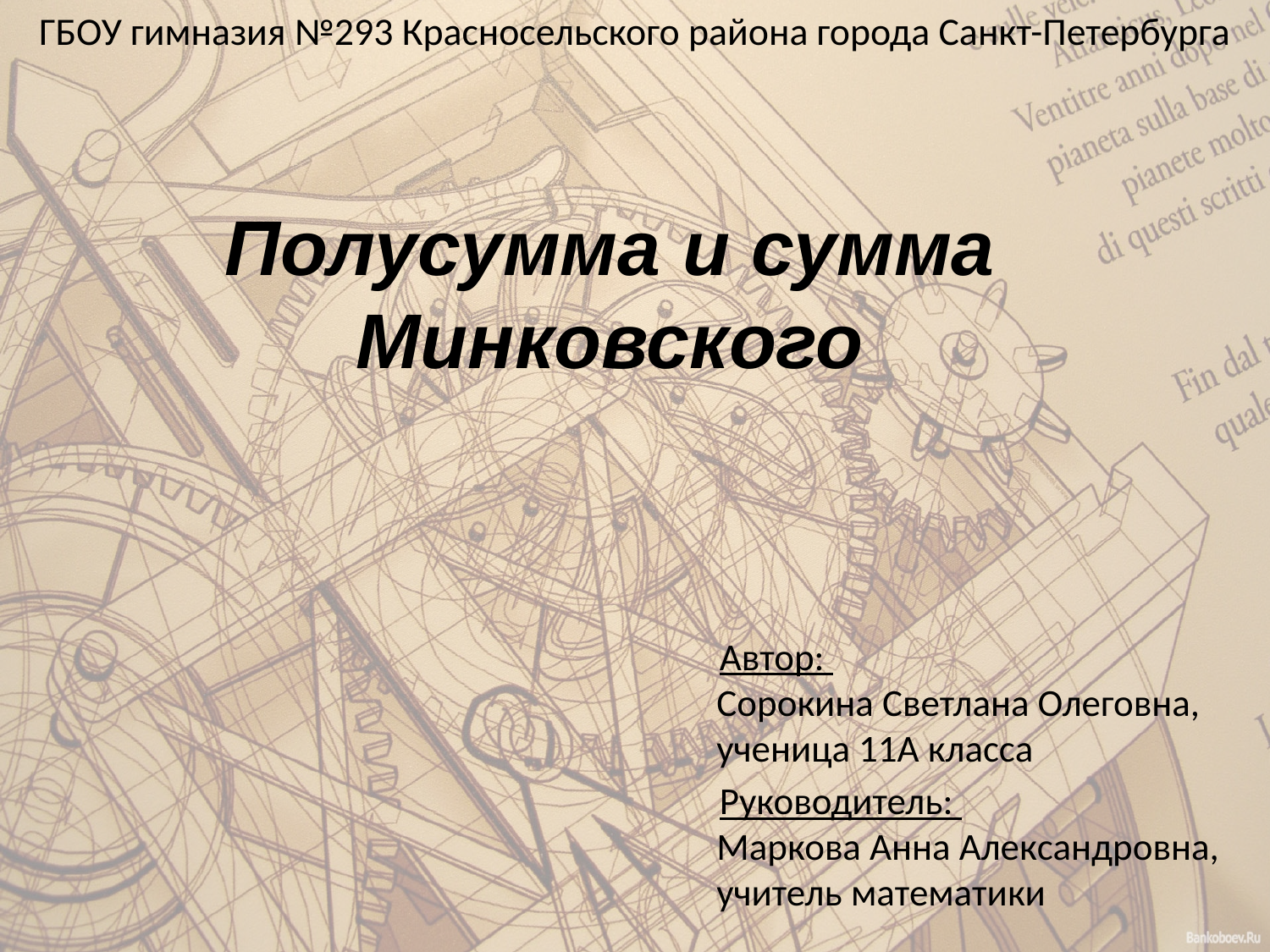

ГБОУ гимназия №293 Красносельского района города Санкт-Петербурга
# Полусумма и сумма Минковского
      Автор:
Сорокина Светлана Олеговна,
ученица 11А класса
      Руководитель:
Маркова Анна Александровна,
учитель математики